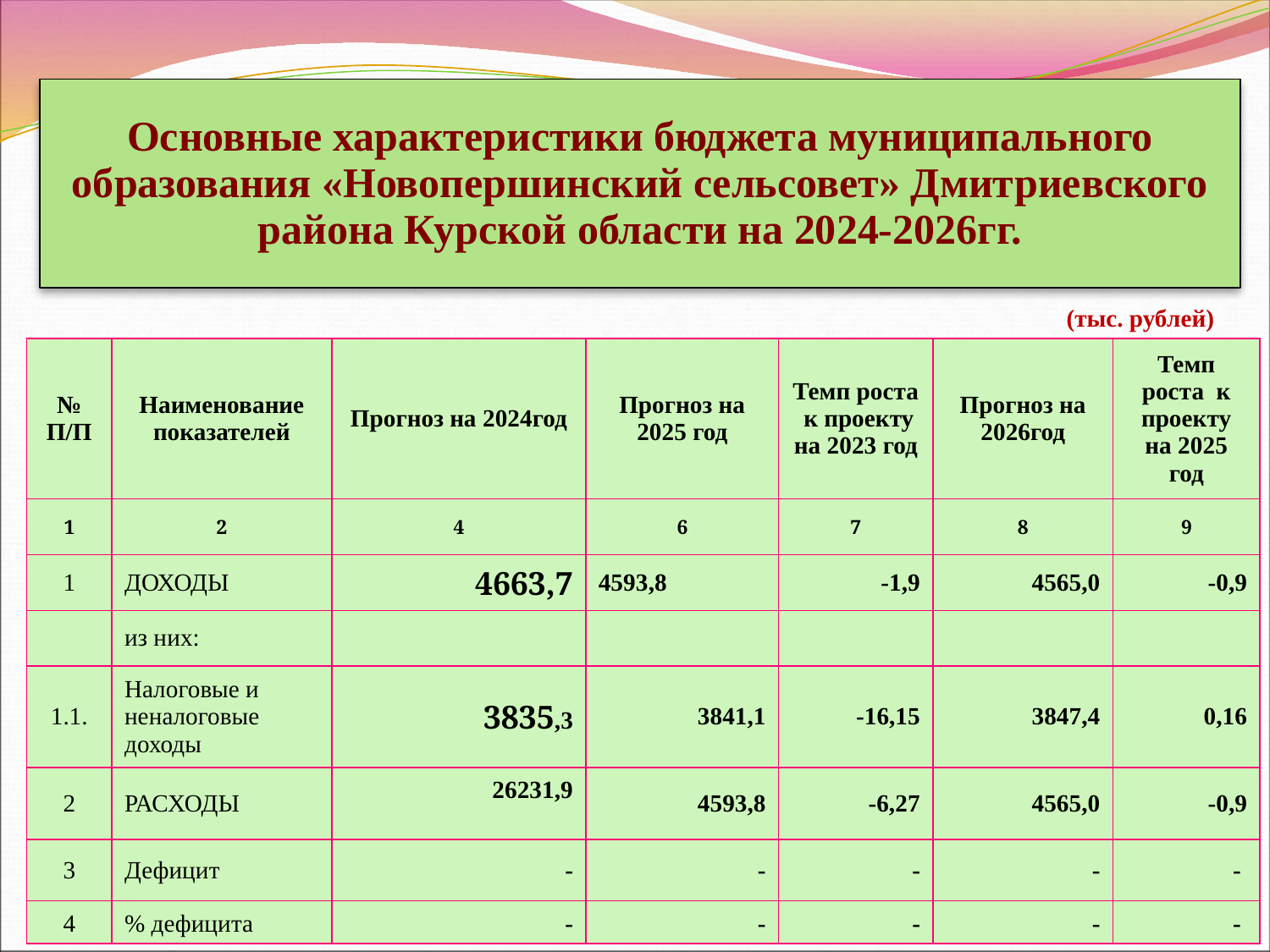

Основные характеристики бюджета муниципального образования «Новопершинский сельсовет» Дмитриевского района Курской области на 2024-2026гг.
(тыс. рублей)
| № П/П | Наименование показателей | Прогноз на 2024год | Прогноз на 2025 год | Темп роста к проекту на 2023 год | Прогноз на 2026год | Темп роста к проекту на 2025 год |
| --- | --- | --- | --- | --- | --- | --- |
| 1 | 2 | 4 | 6 | 7 | 8 | 9 |
| 1 | ДОХОДЫ | 4663,7 | 4593,8 | -1,9 | 4565,0 | -0,9 |
|  | из них: |  |  |  |  |  |
| 1.1. | Налоговые и неналоговые доходы | 3835,3 | 3841,1 | -16,15 | 3847,4 | 0,16 |
| 2 | РАСХОДЫ | 26231,9 | 4593,8 | -6,27 | 4565,0 | -0,9 |
| 3 | Дефицит | - | - | - | - | - |
| 4 | % дефицита | - | - | - | - | - |